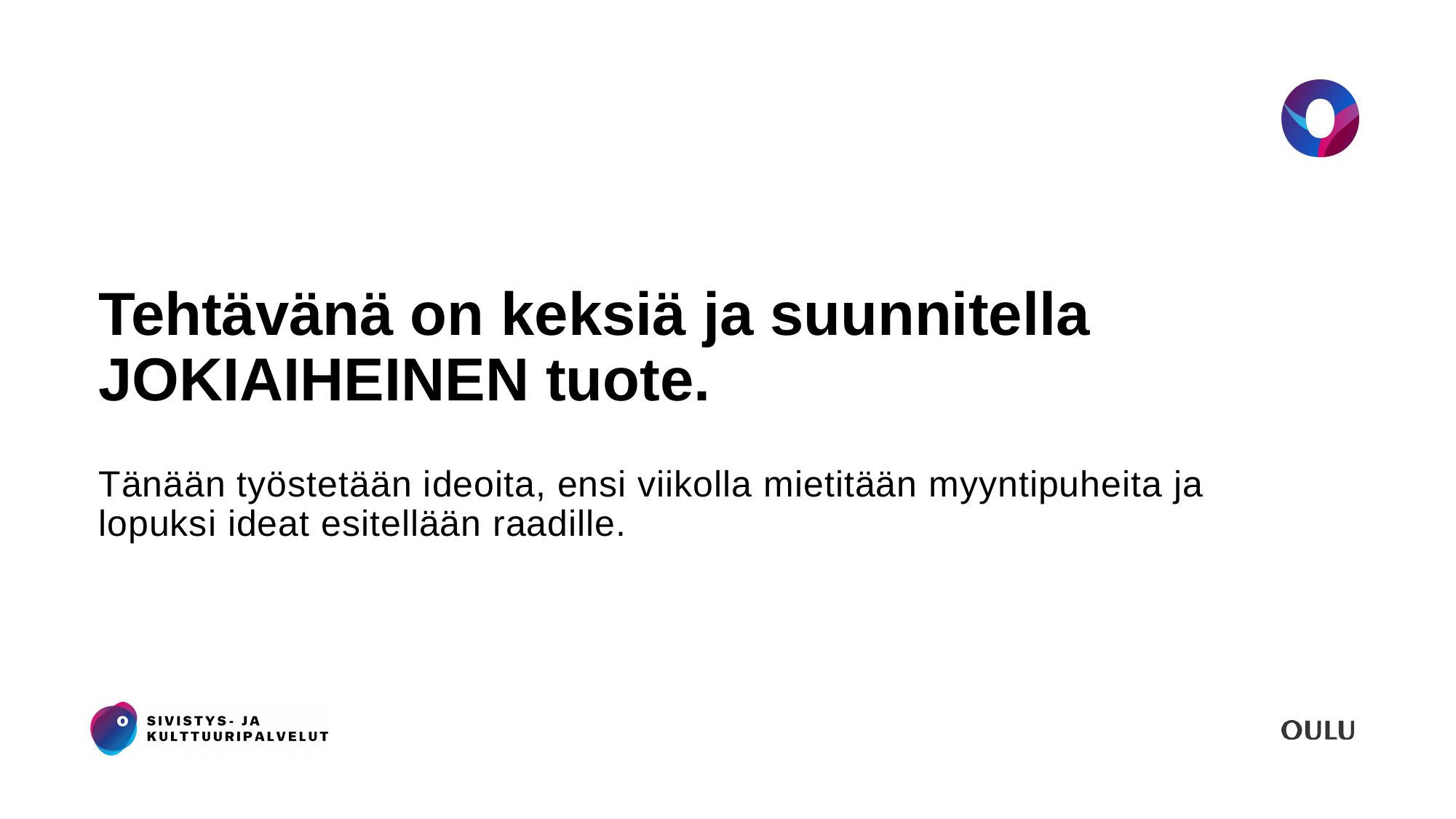

# Tehtävänä on keksiä ja suunnitella JOKIAIHEINEN tuote.
Tänään työstetään ideoita, ensi viikolla mietitään myyntipuheita ja lopuksi ideat esitellään raadille.